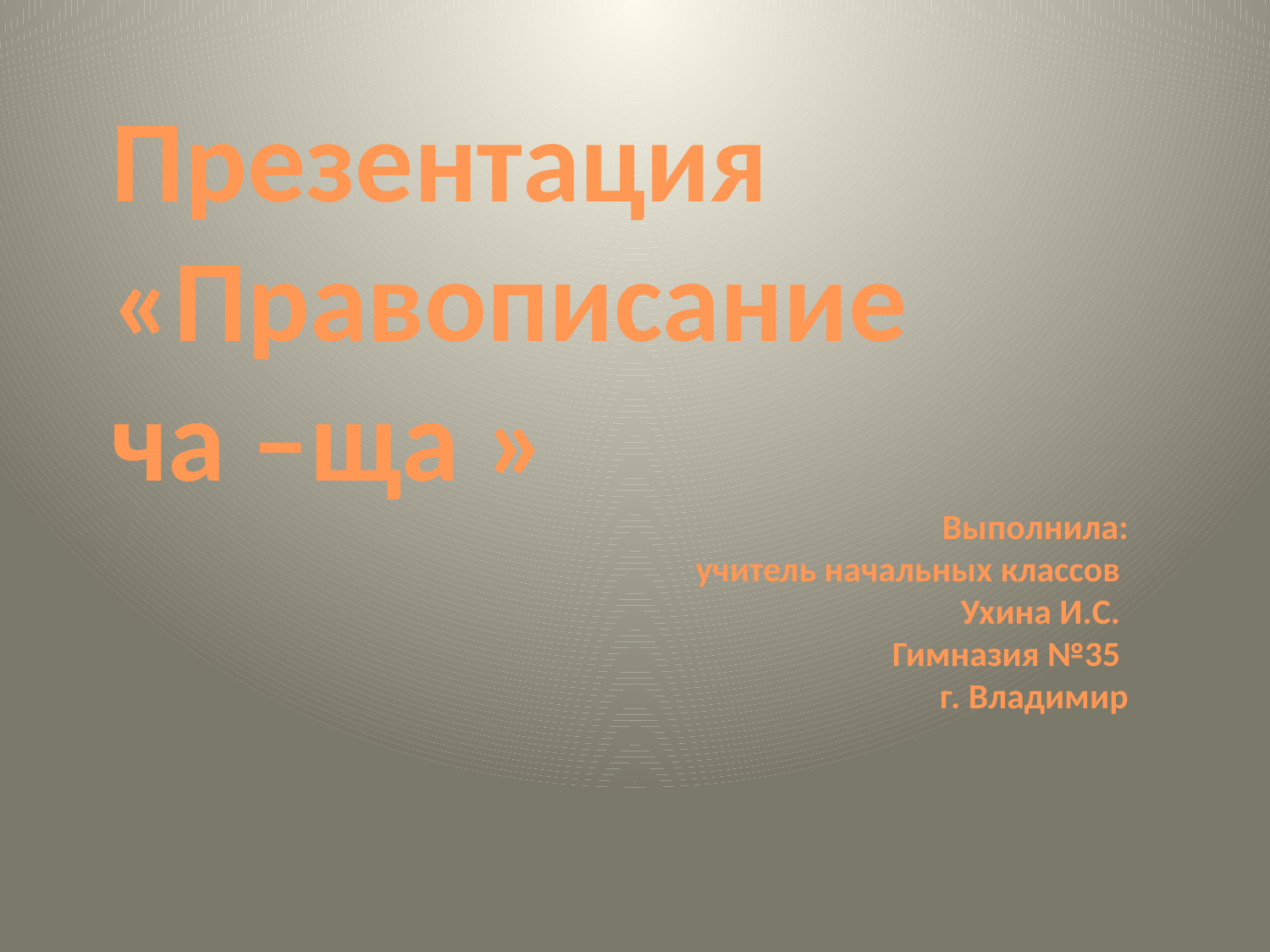

Презентация «Правописание       ча –ща »
Выполнила:
 учитель начальных классов
Ухина И.С.
Гимназия №35
г. Владимир